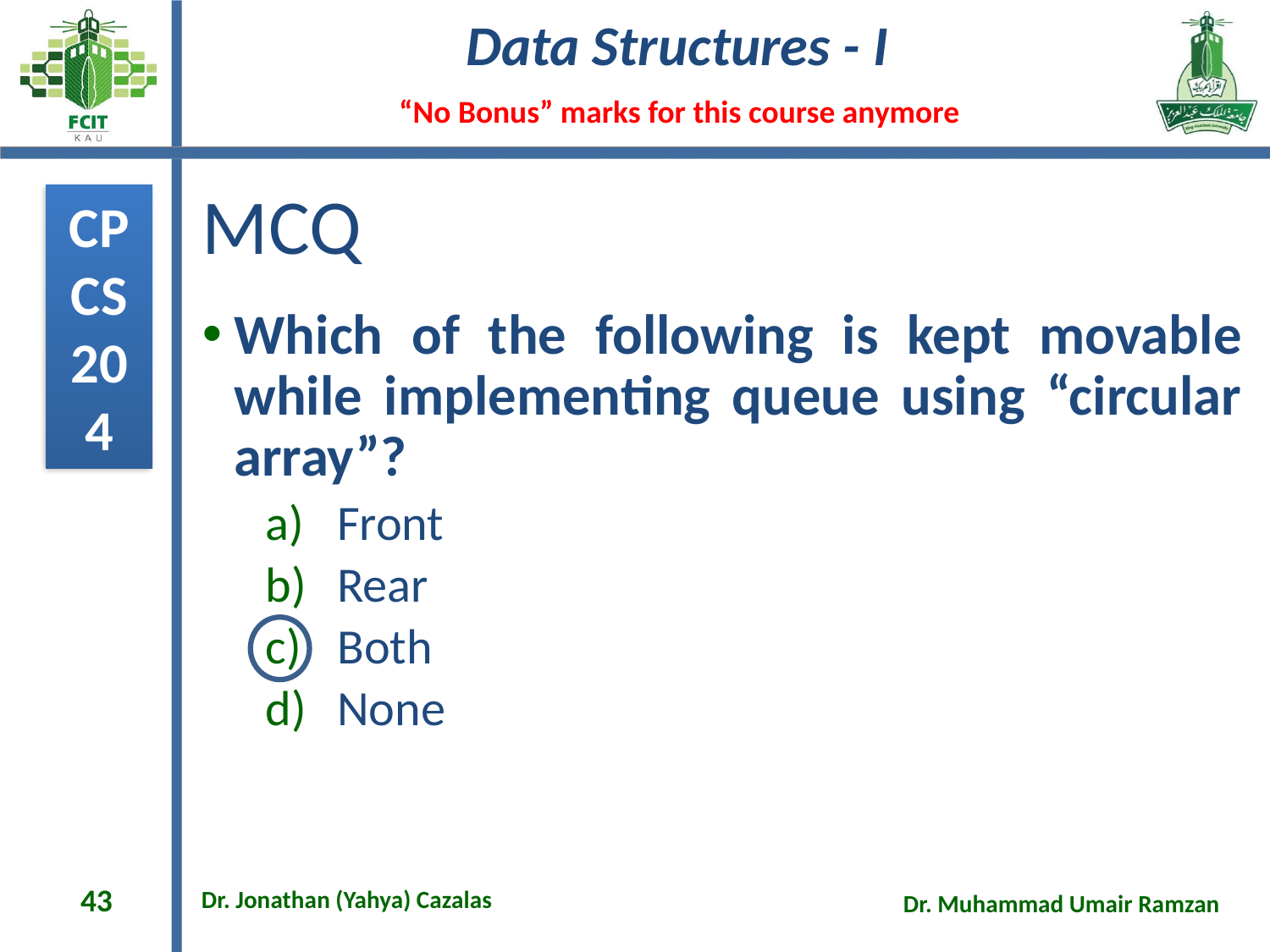

# MCQ
Which of the following is kept movable while implementing queue using “circular array”?
Front
Rear
Both
None

43